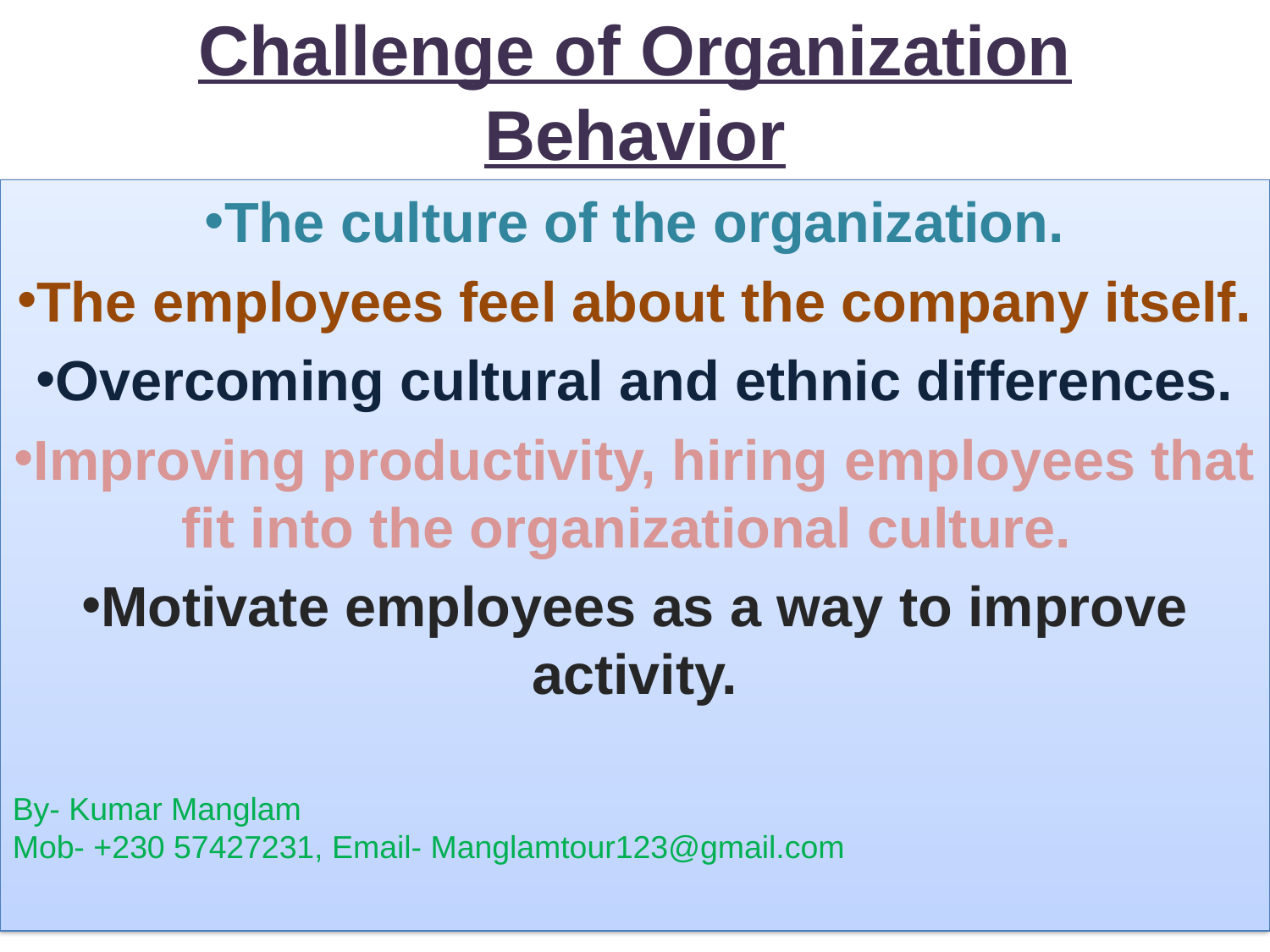

# Challenge of Organization Behavior
The culture of the organization.
The employees feel about the company itself.
Overcoming cultural and ethnic differences.
Improving productivity, hiring employees that fit into the organizational culture.
Motivate employees as a way to improve activity.

By- Kumar Manglam
Mob- +230 57427231, Email- Manglamtour123@gmail.com